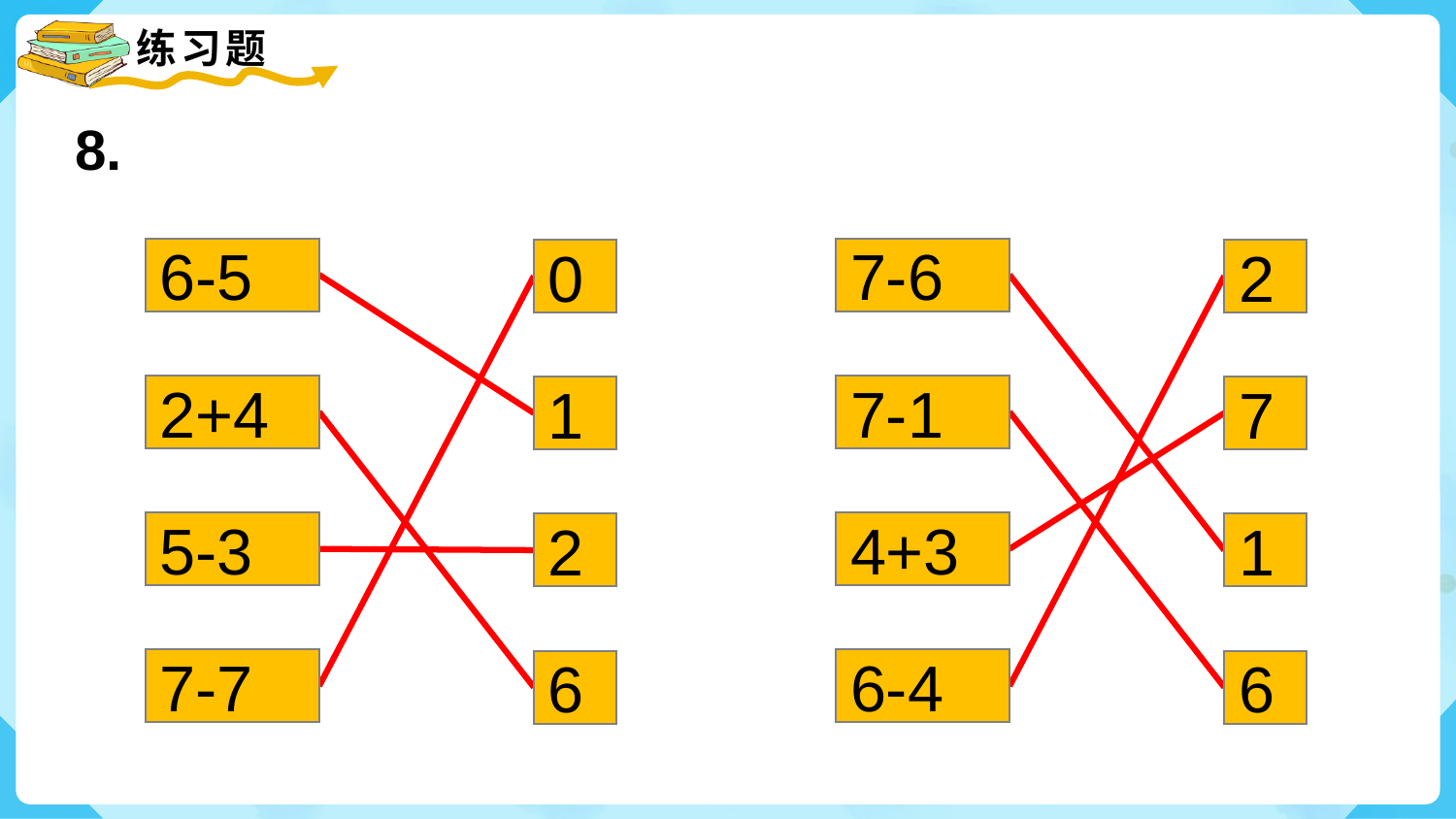

8.
6-5
7-6
0
2
2+4
7-1
1
7
5-3
4+3
2
1
7-7
6-4
6
6